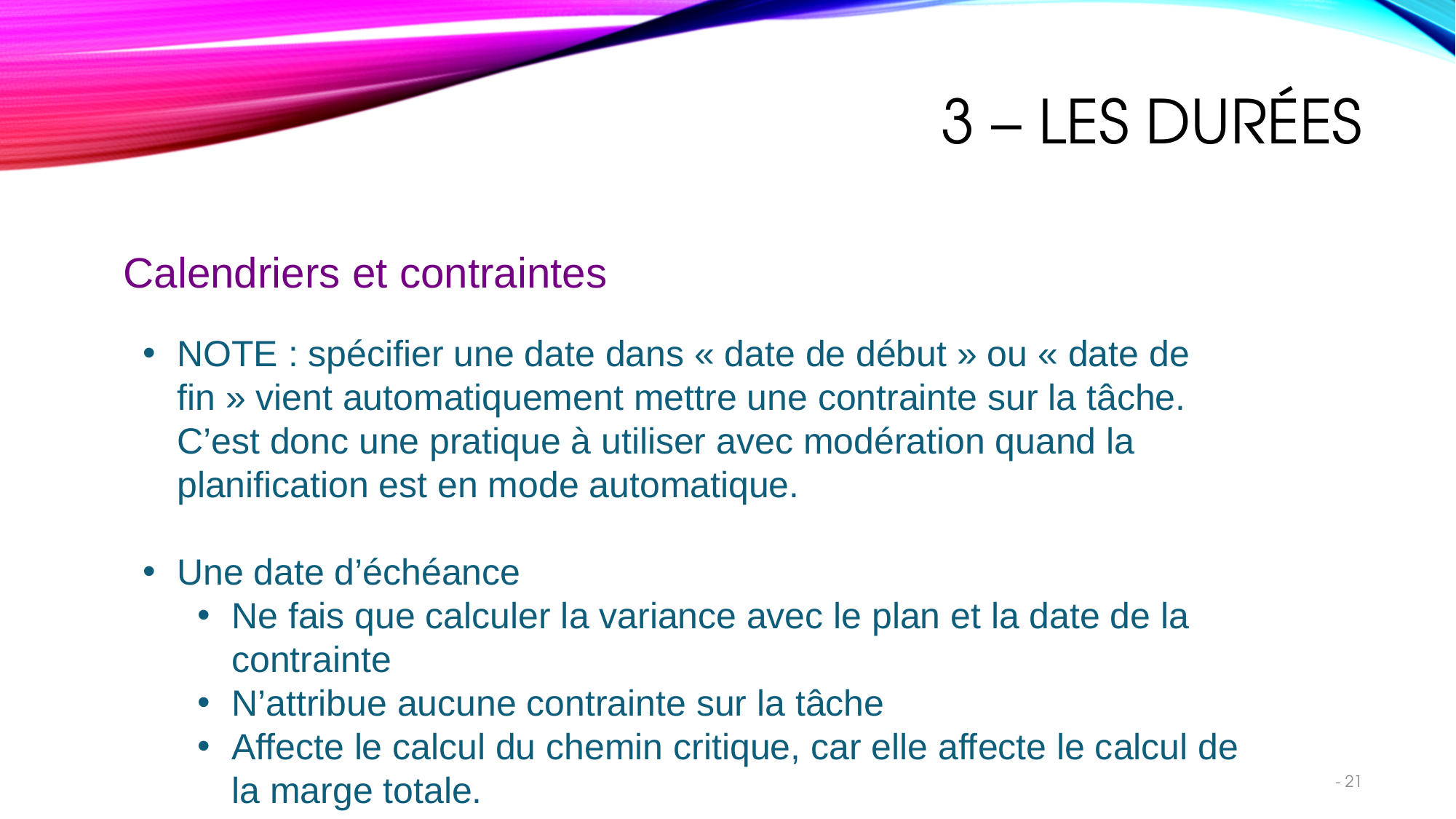

# 3 – Les durées
Calendriers et contraintes
NOTE : spécifier une date dans « date de début » ou « date de fin » vient automatiquement mettre une contrainte sur la tâche. C’est donc une pratique à utiliser avec modération quand la planification est en mode automatique.

Une date d’échéance
Ne fais que calculer la variance avec le plan et la date de la contrainte
N’attribue aucune contrainte sur la tâche
Affecte le calcul du chemin critique, car elle affecte le calcul de la marge totale.
21